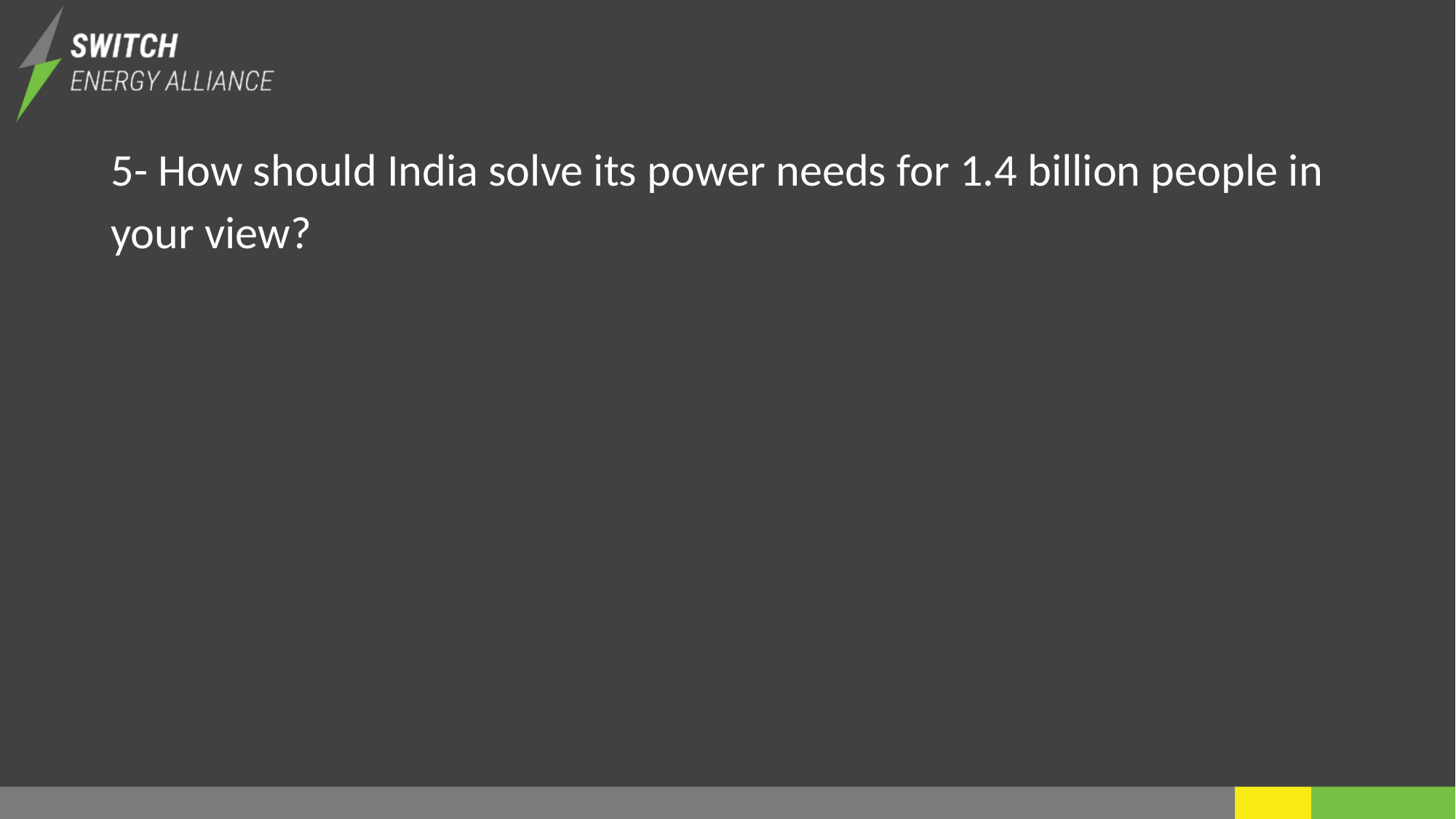

5- How should India solve its power needs for 1.4 billion people in your view?